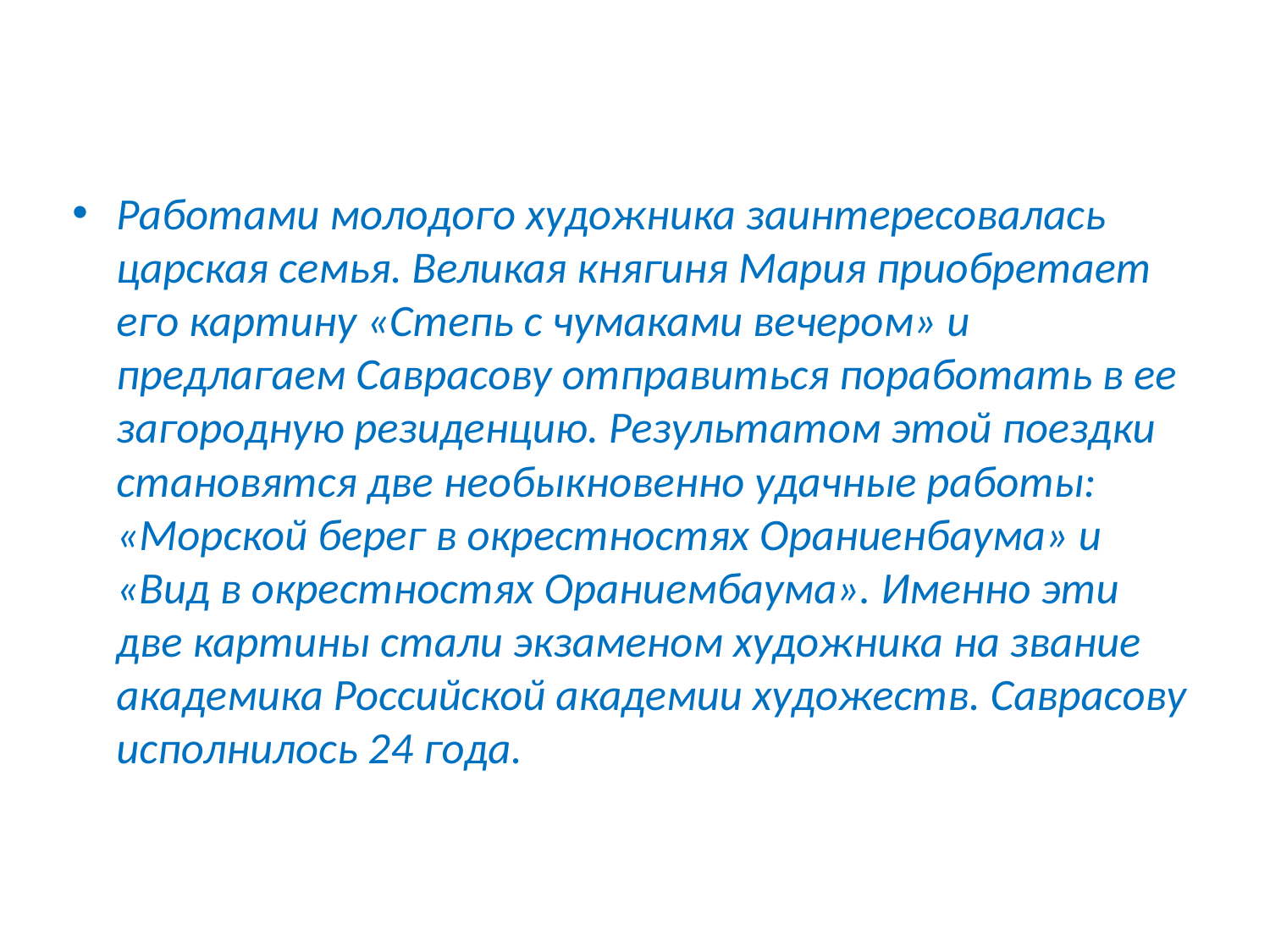

#
Работами молодого художника заинтересовалась царская семья. Великая княгиня Мария приобретает его картину «Степь с чумаками вечером» и предлагаем Саврасову отправиться поработать в ее загородную резиденцию. Результатом этой поездки становятся две необыкновенно удачные работы: «Морской берег в окрестностях Ораниенбаума» и «Вид в окрестностях Ораниембаума». Именно эти две картины стали экзаменом художника на звание академика Российской академии художеств. Саврасову исполнилось 24 года.